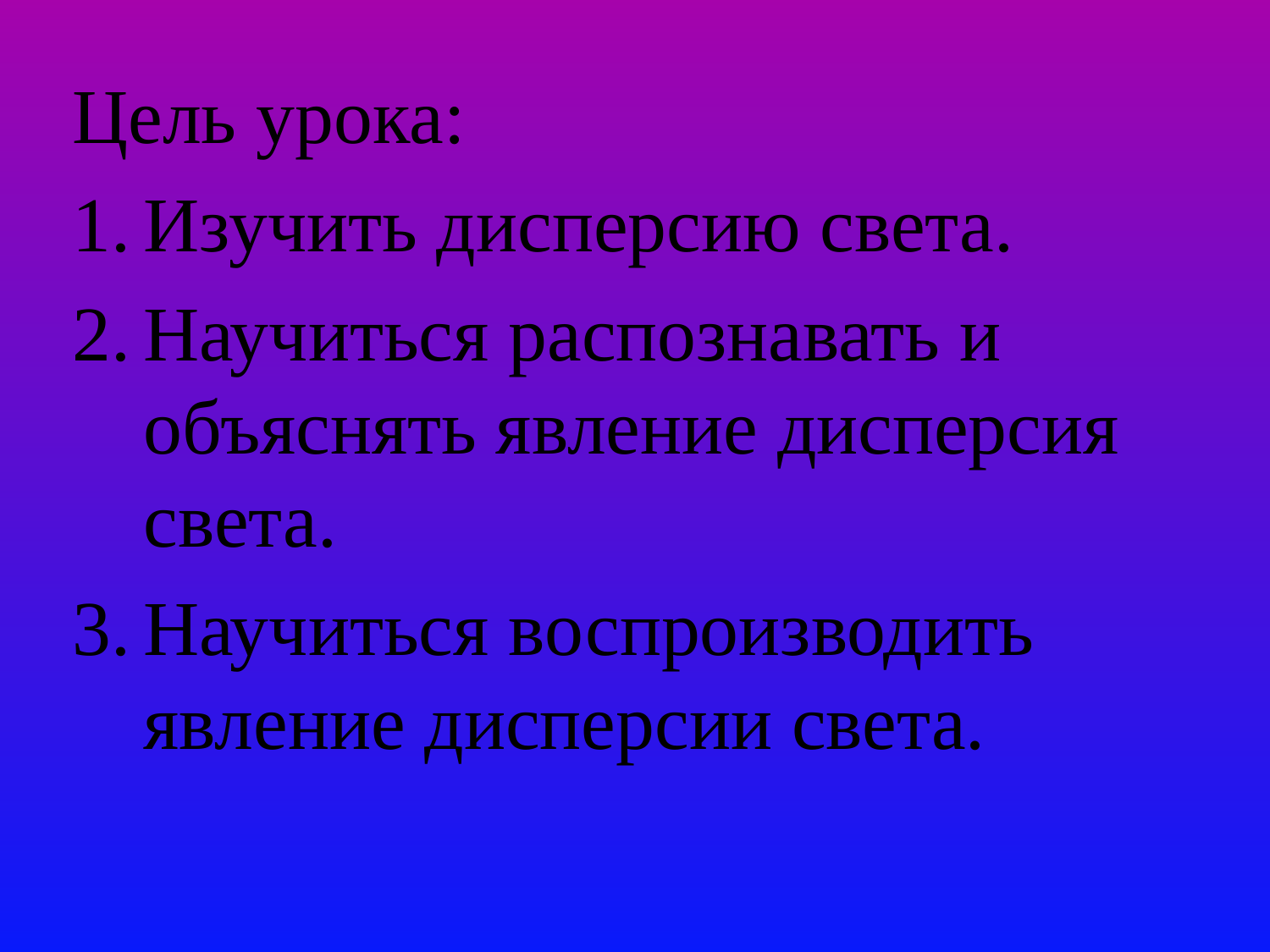

Цель урока:
Изучить дисперсию света.
Научиться распознавать и объяснять явление дисперсия света.
Научиться воспроизводить явление дисперсии света.